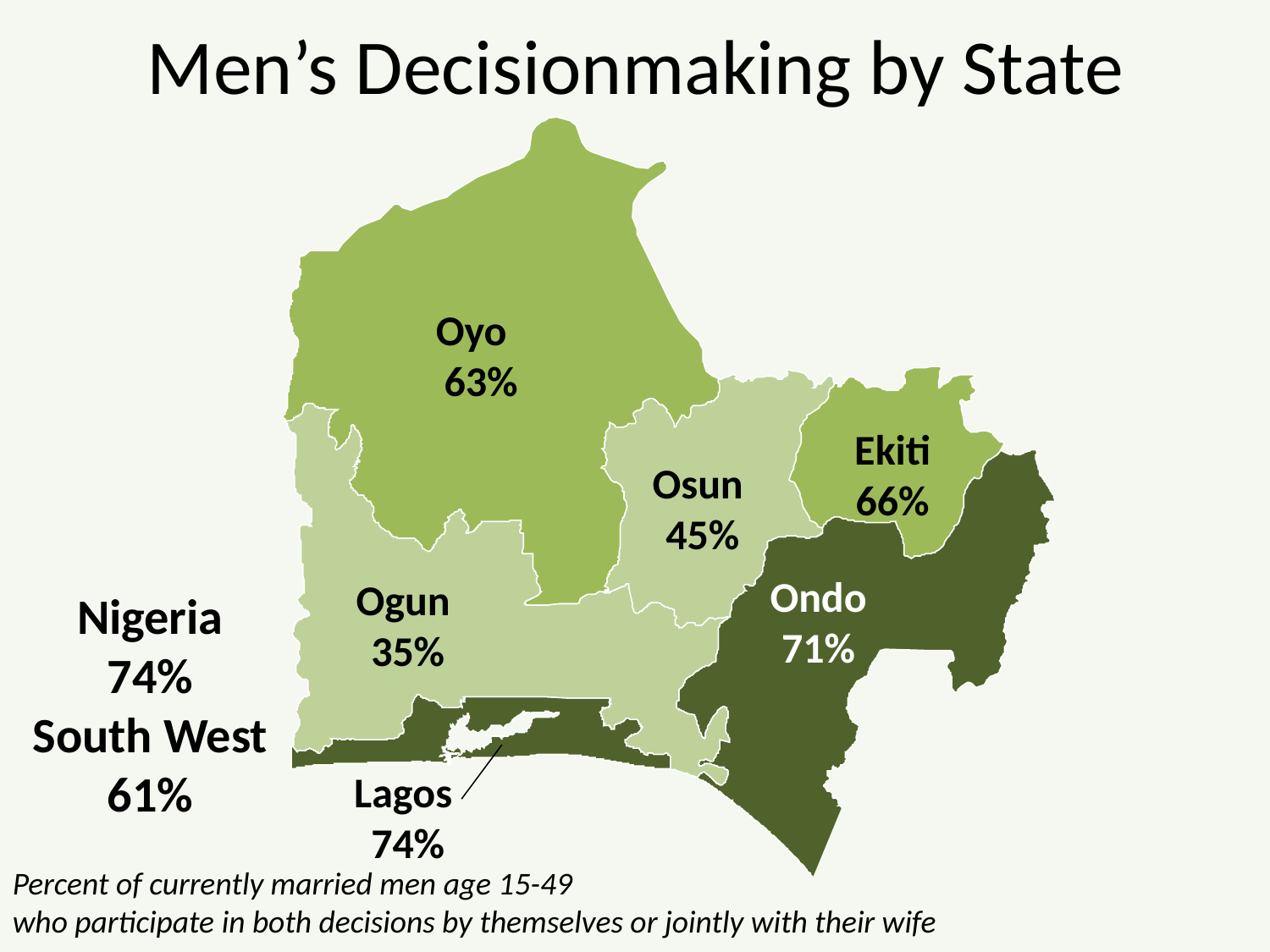

# Men’s Decisionmaking by State

Oyo
63%
Ekiti 66%
Osun
45%
Ondo 71%
Ogun
35%
Nigeria
74%
South West
61%
Lagos
74%
Percent of currently married men age 15-49
who participate in both decisions by themselves or jointly with their wife